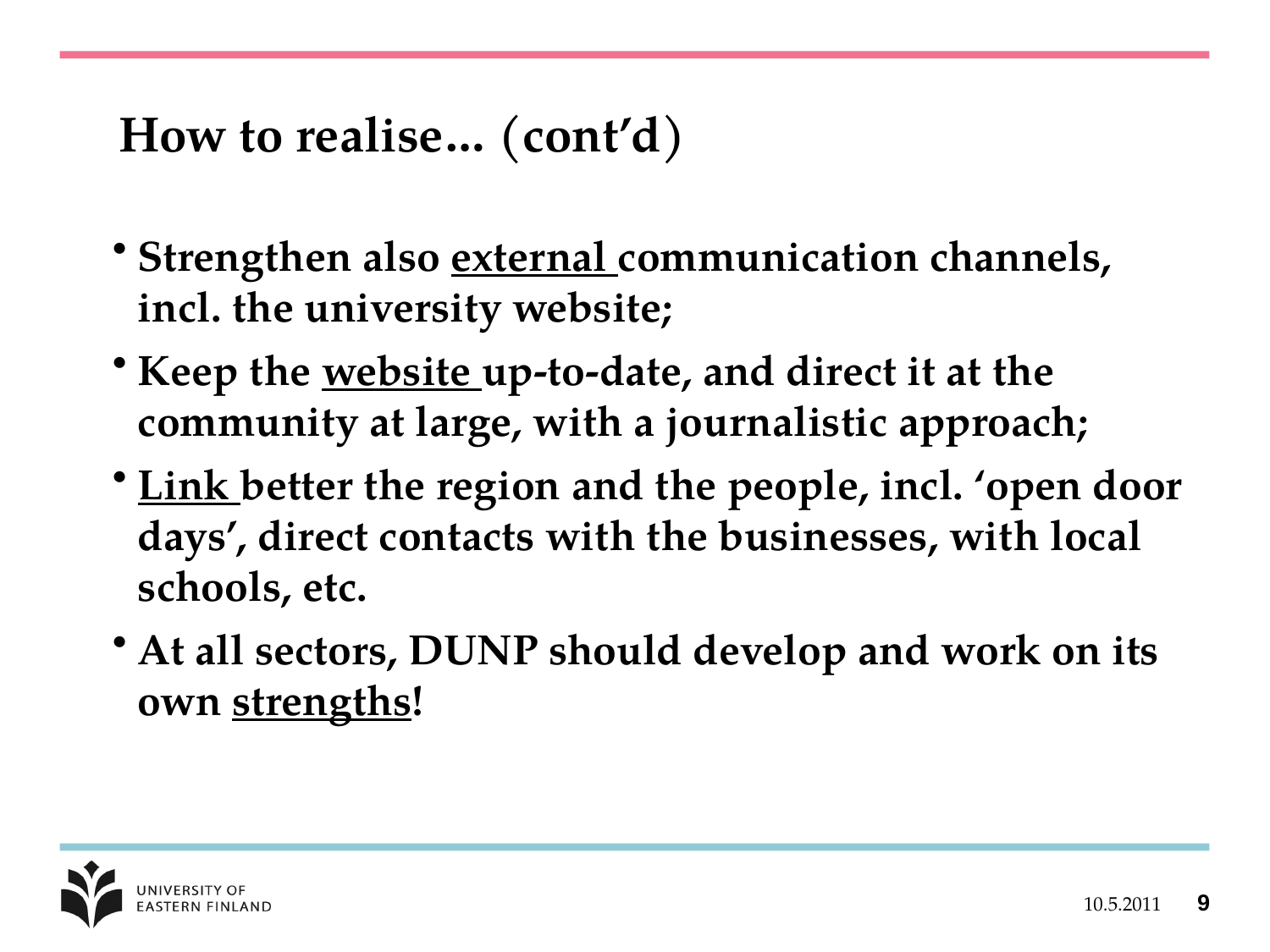

# How to realise… (cont’d)
Strengthen also external communication channels, incl. the university website;
Keep the website up-to-date, and direct it at the community at large, with a journalistic approach;
Link better the region and the people, incl. ‘open door days’, direct contacts with the businesses, with local schools, etc.
At all sectors, DUNP should develop and work on its own strengths!
10.5.2011
9